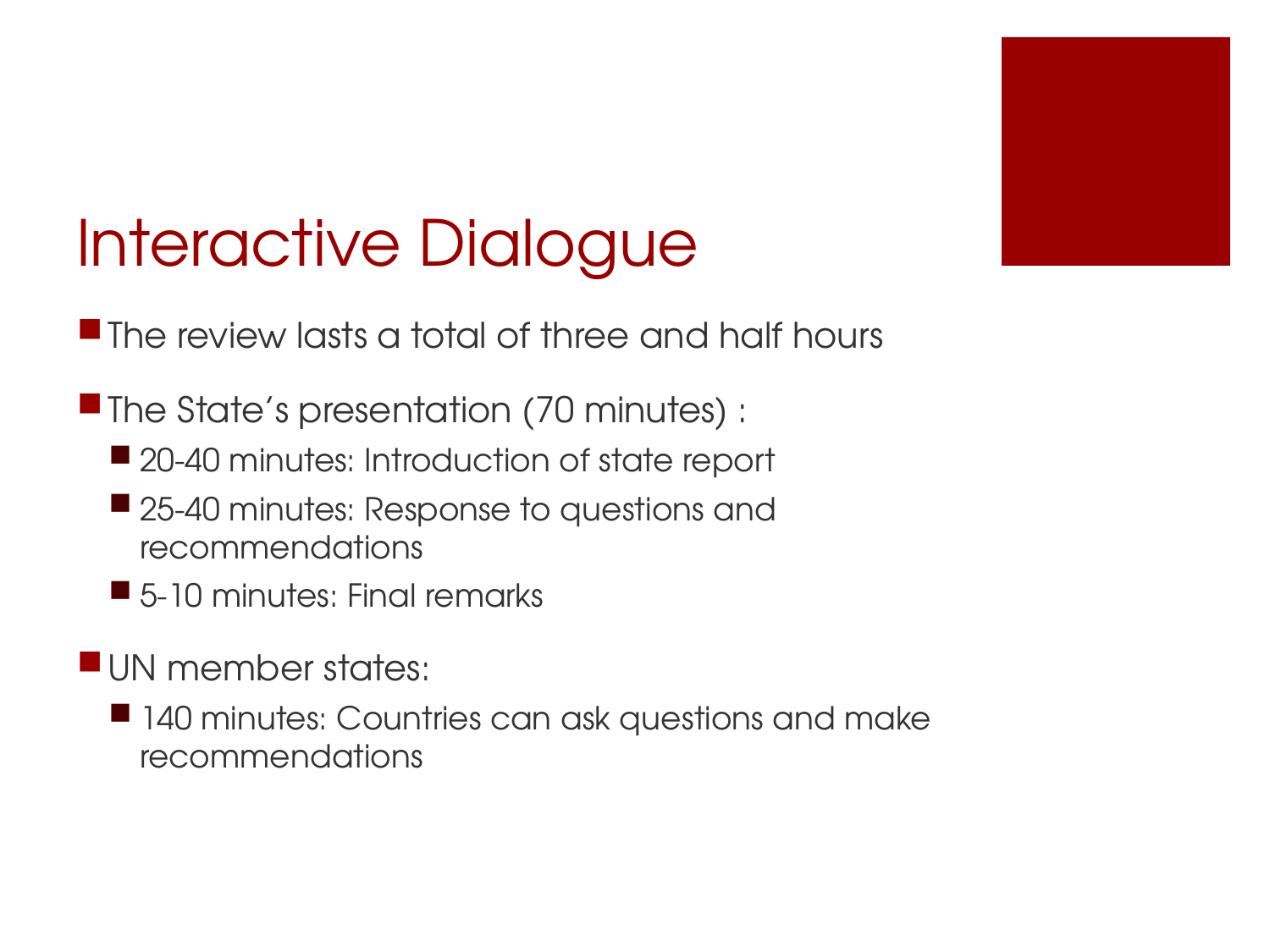

# Interactive Dialogue
The review lasts a total of three and half hours
The State’s presentation (70 minutes) :
20-40 minutes: Introduction of state report
25-40 minutes: Response to questions and recommendations
5-10 minutes: Final remarks
UN member states:
140 minutes: Countries can ask questions and make recommendations